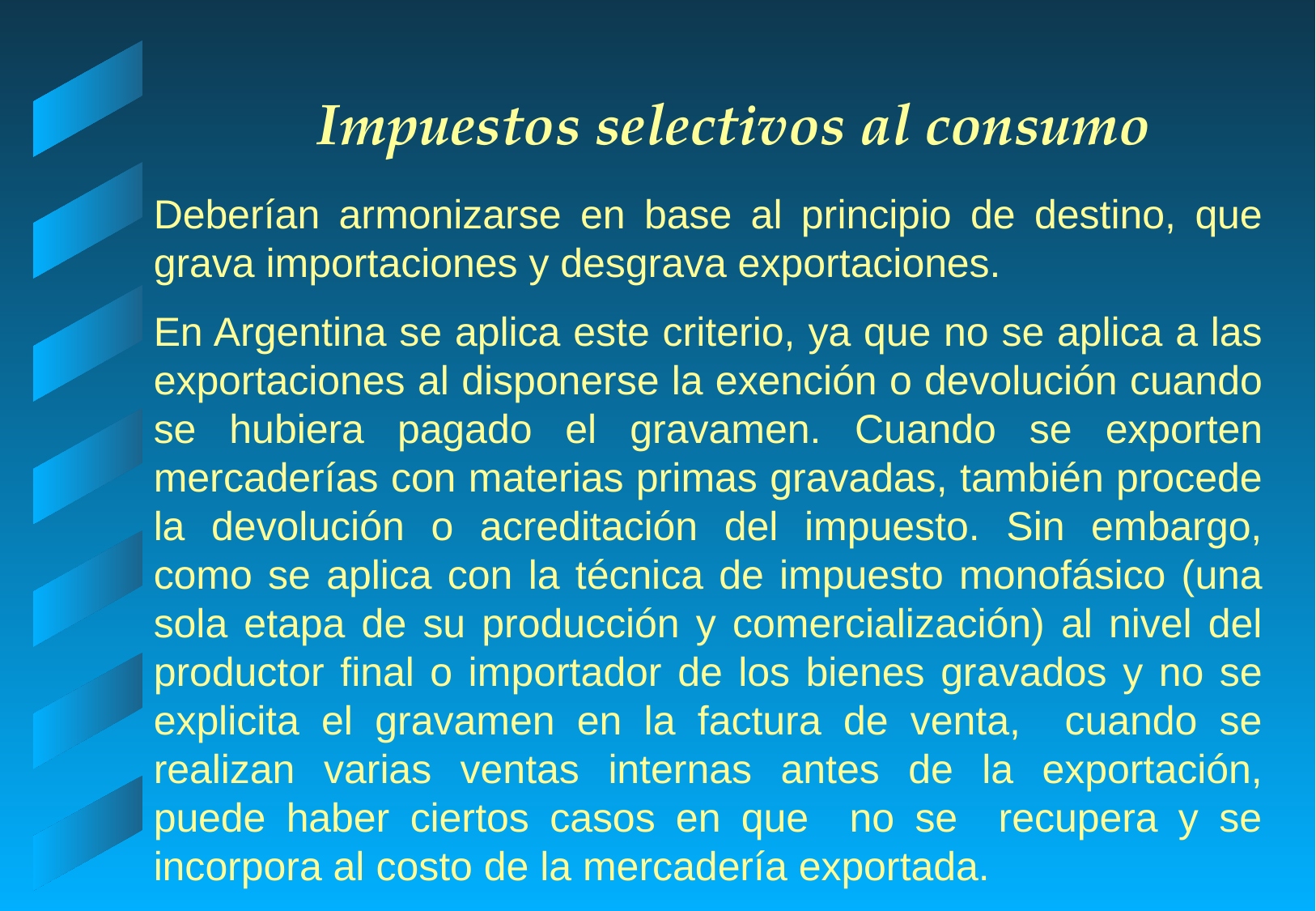

# Impuestos selectivos al consumo
Deberían armonizarse en base al principio de destino, que grava importaciones y desgrava exportaciones.
En Argentina se aplica este criterio, ya que no se aplica a las exportaciones al disponerse la exención o devolución cuando se hubiera pagado el gravamen. Cuando se exporten mercaderías con materias primas gravadas, también procede la devolución o acreditación del impuesto. Sin embargo, como se aplica con la técnica de impuesto monofásico (una sola etapa de su producción y comercialización) al nivel del productor final o importador de los bienes gravados y no se explicita el gravamen en la factura de venta,  cuando se realizan varias ventas internas antes de la exportación, puede haber ciertos casos en que  no se  recupera y se incorpora al costo de la mercadería exportada.